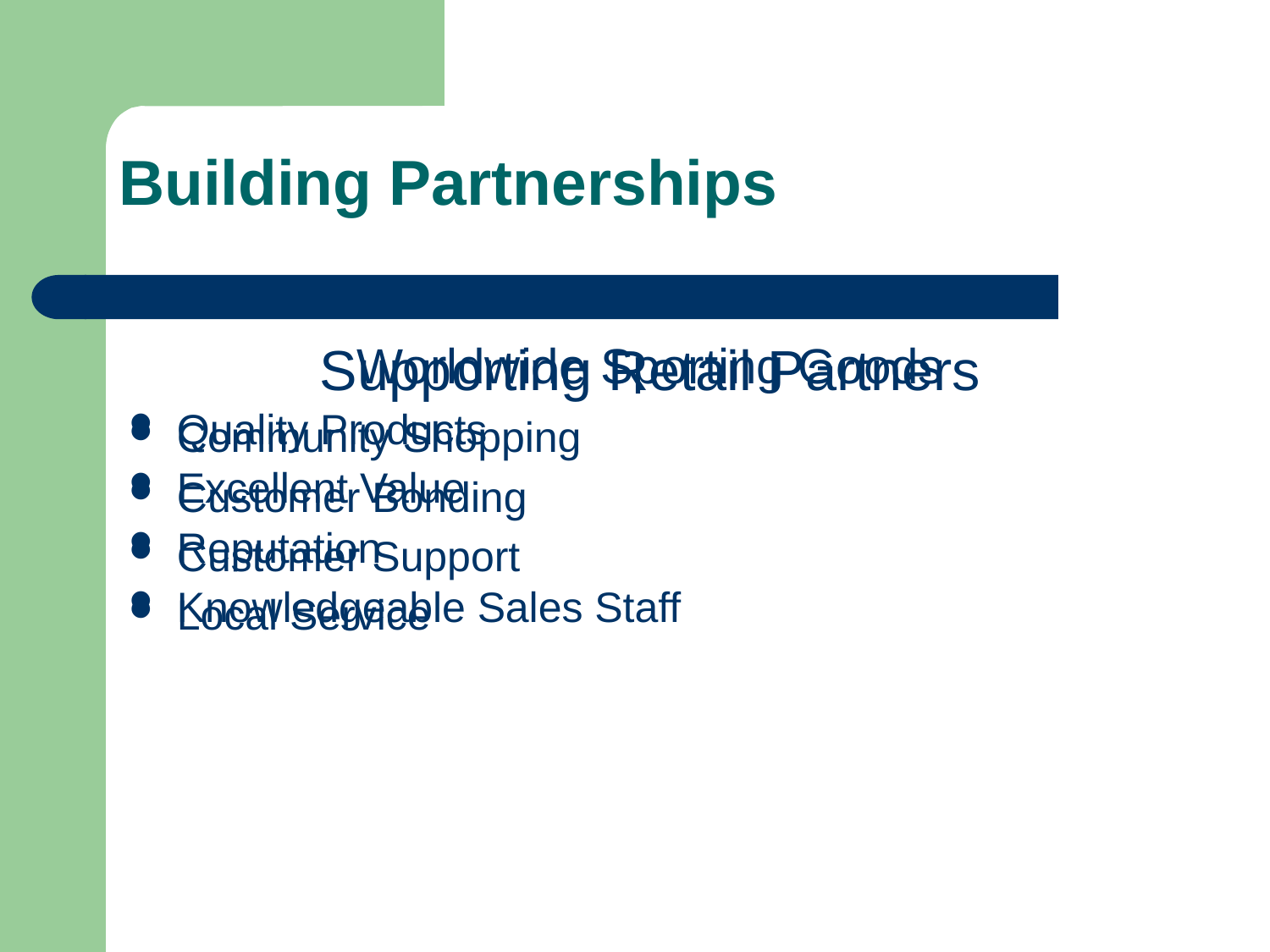

# Building Partnerships
Worldwide Sporting Goods
Quality Products
Excellent Value
Reputation
Knowledgeable Sales Staff
Supporting Retail Partners
Community Shopping
Customer Bonding
Customer Support
Local Service